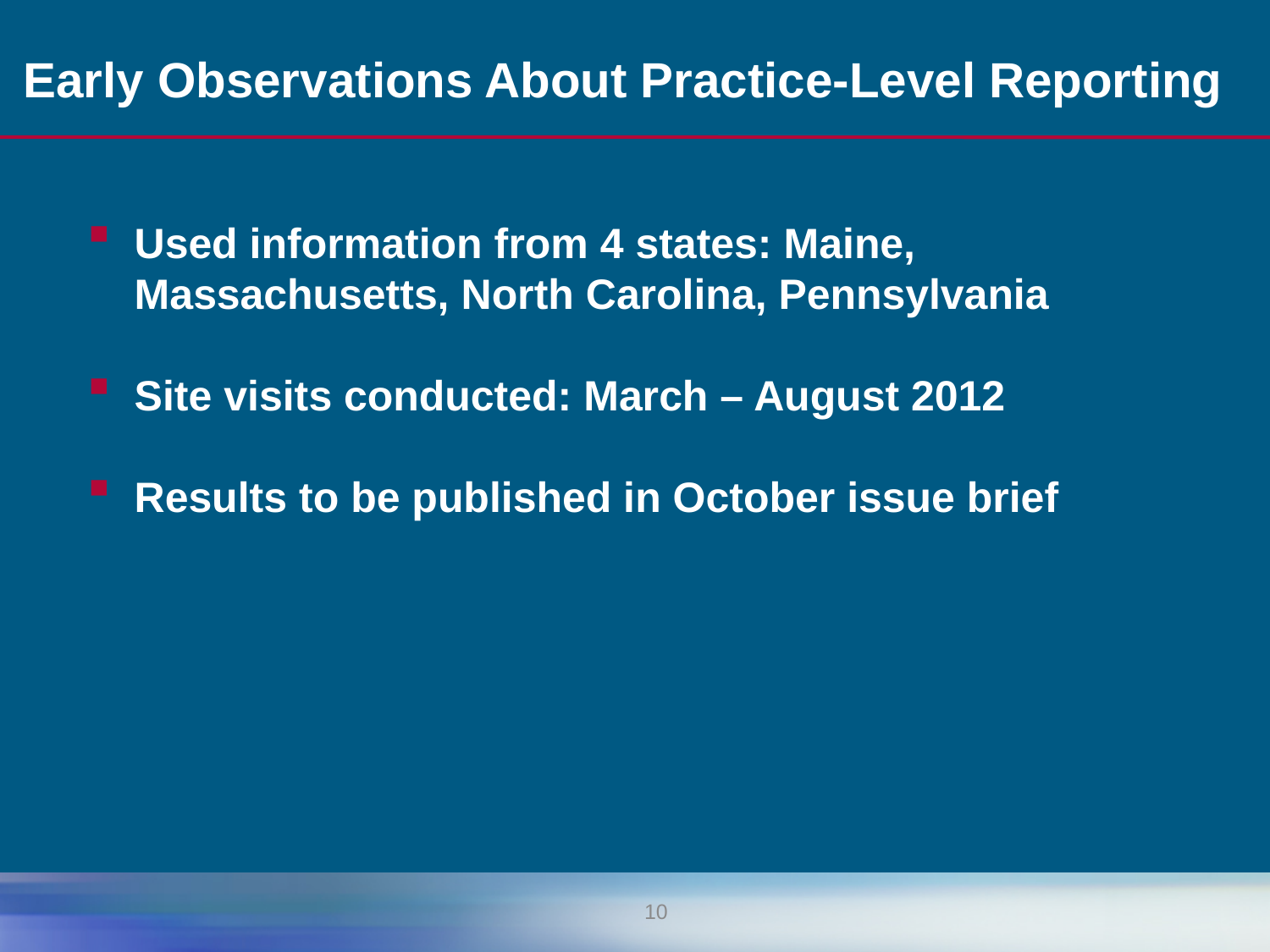

# Early Observations About Practice-Level Reporting

Used information from 4 states: Maine, Massachusetts, North Carolina, Pennsylvania

Site visits conducted: March – August 2012

Results to be published in October issue brief

10